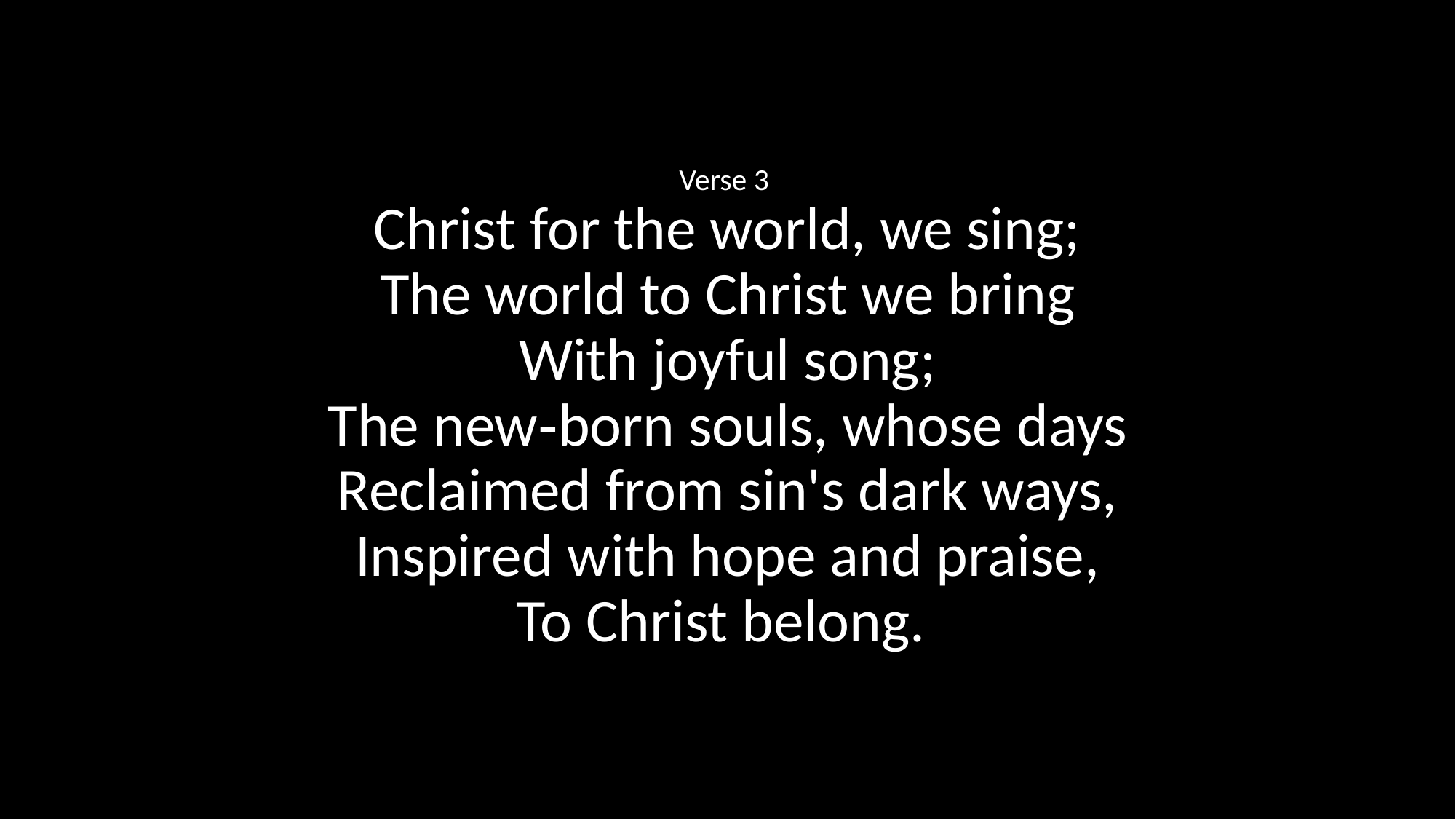

# Verse 3 Christ for the world, we sing; The world to Christ we bring With joyful song; The new‑born souls, whose days Reclaimed from sin's dark ways, Inspired with hope and praise, To Christ belong.